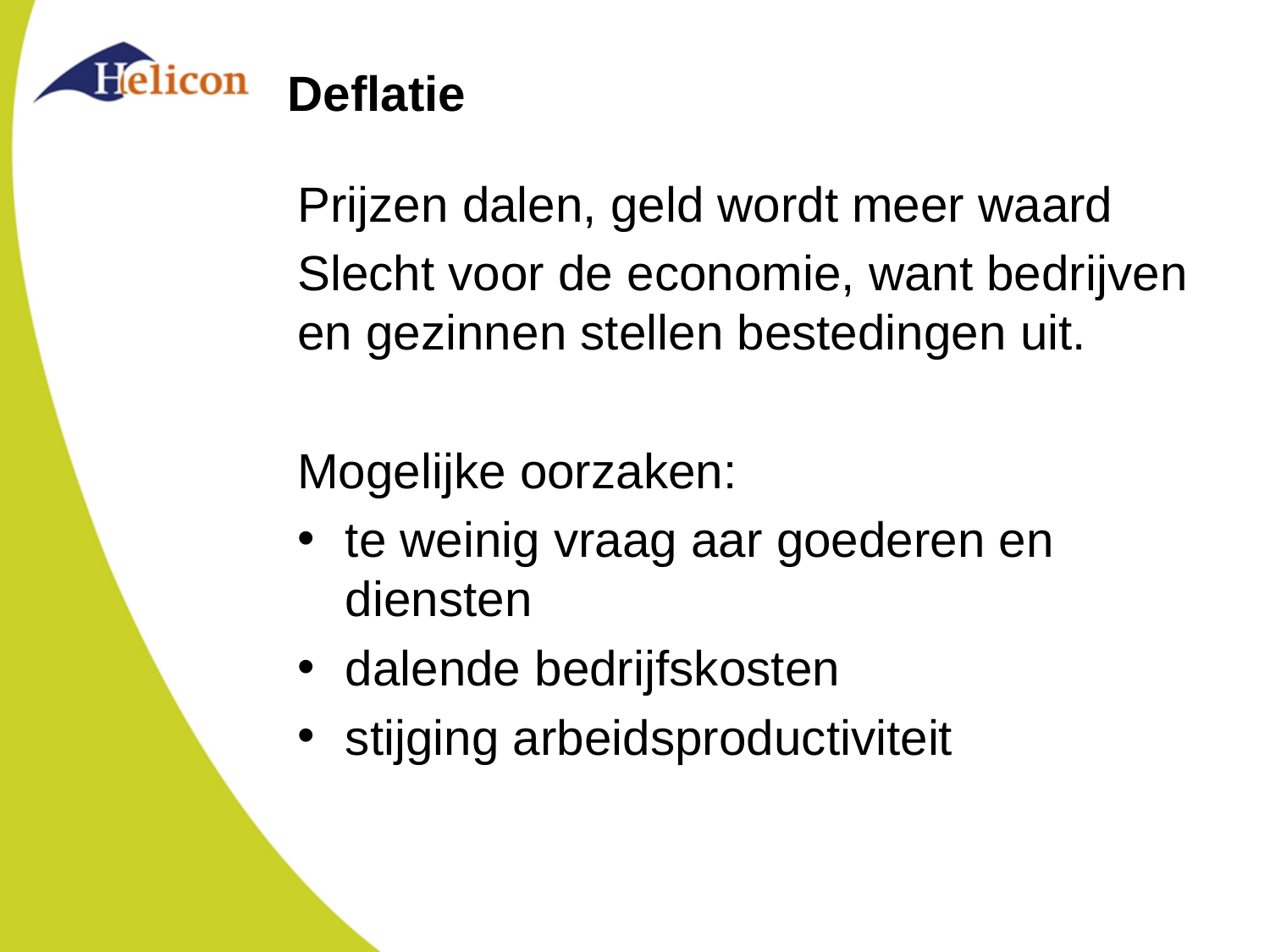

# Deflatie
Prijzen dalen, geld wordt meer waard
Slecht voor de economie, want bedrijven en gezinnen stellen bestedingen uit.

Mogelijke oorzaken:
te weinig vraag aar goederen en diensten
dalende bedrijfskosten
stijging arbeidsproductiviteit